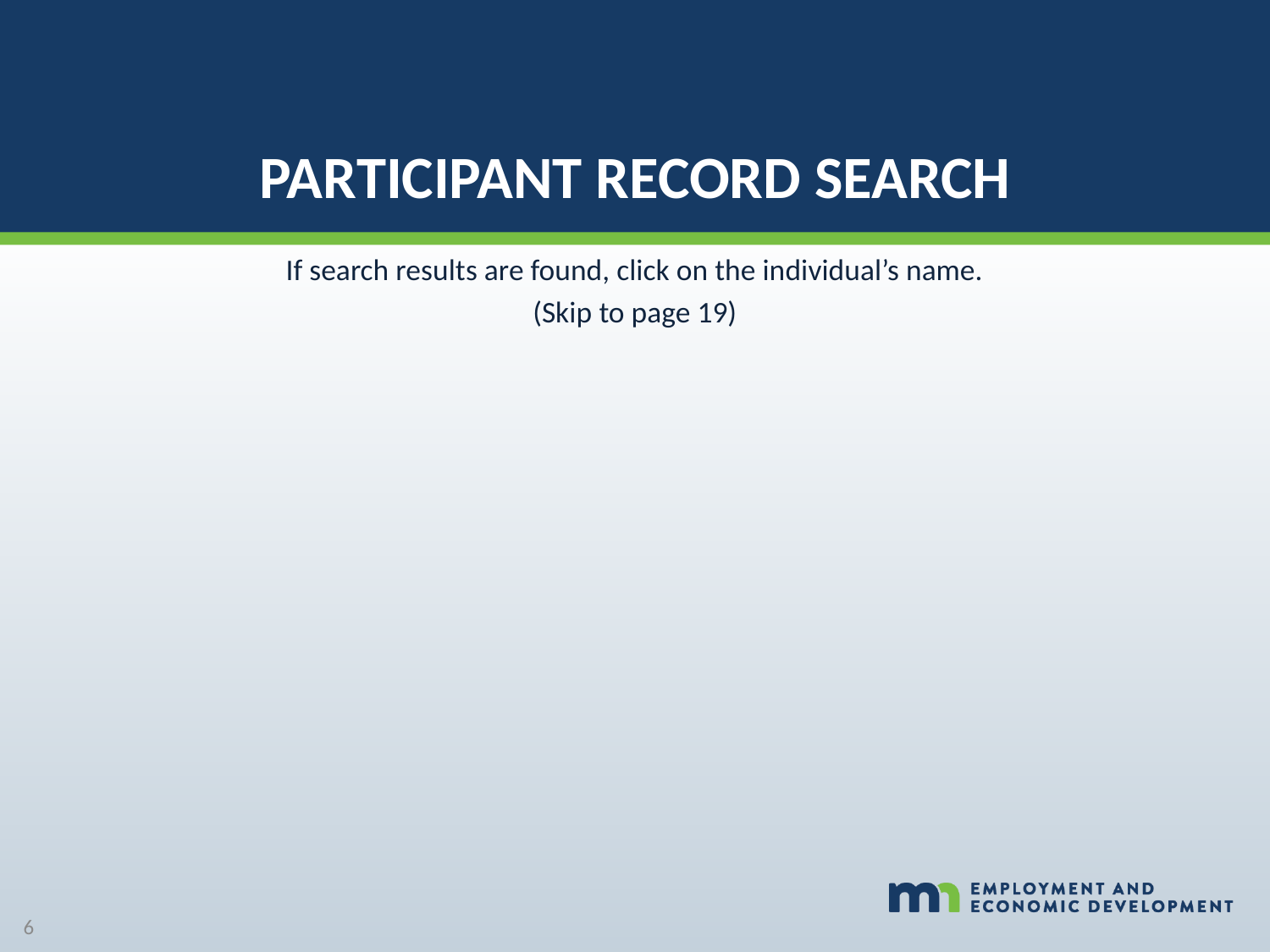

# PARTICIPANT RECORD SEARCH
If search results are found, click on the individual’s name.
(Skip to page 19)

6